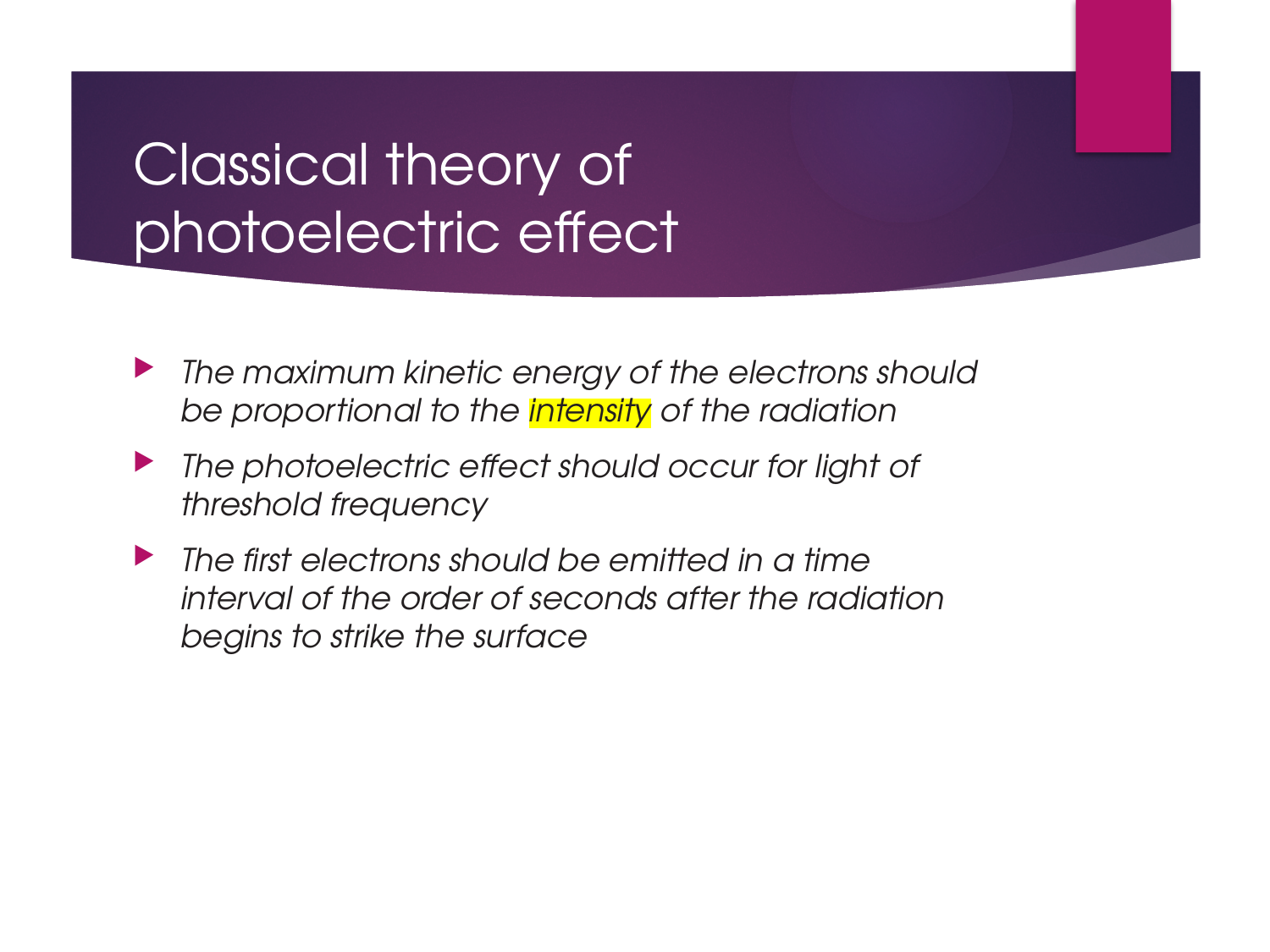

# Classical theory of photoelectric effect
The maximum kinetic energy of the electrons should be proportional to the intensity of the radiation
The photoelectric effect should occur for light of threshold frequency
The first electrons should be emitted in a time interval of the order of seconds after the radiation begins to strike the surface